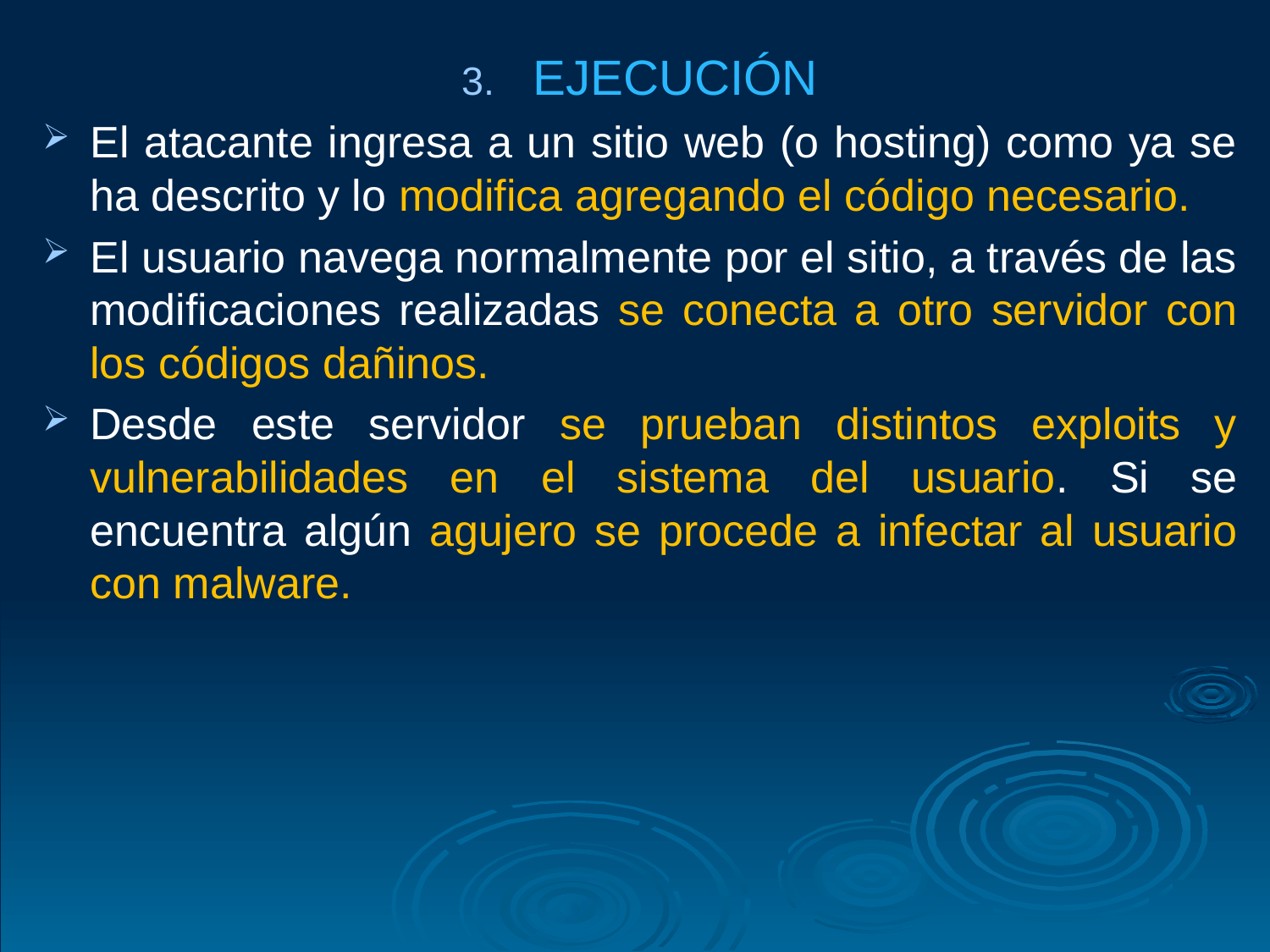

EJECUCIÓN
El atacante ingresa a un sitio web (o hosting) como ya se ha descrito y lo modifica agregando el código necesario.
El usuario navega normalmente por el sitio, a través de las modificaciones realizadas se conecta a otro servidor con los códigos dañinos.
Desde este servidor se prueban distintos exploits y vulnerabilidades en el sistema del usuario. Si se encuentra algún agujero se procede a infectar al usuario con malware.